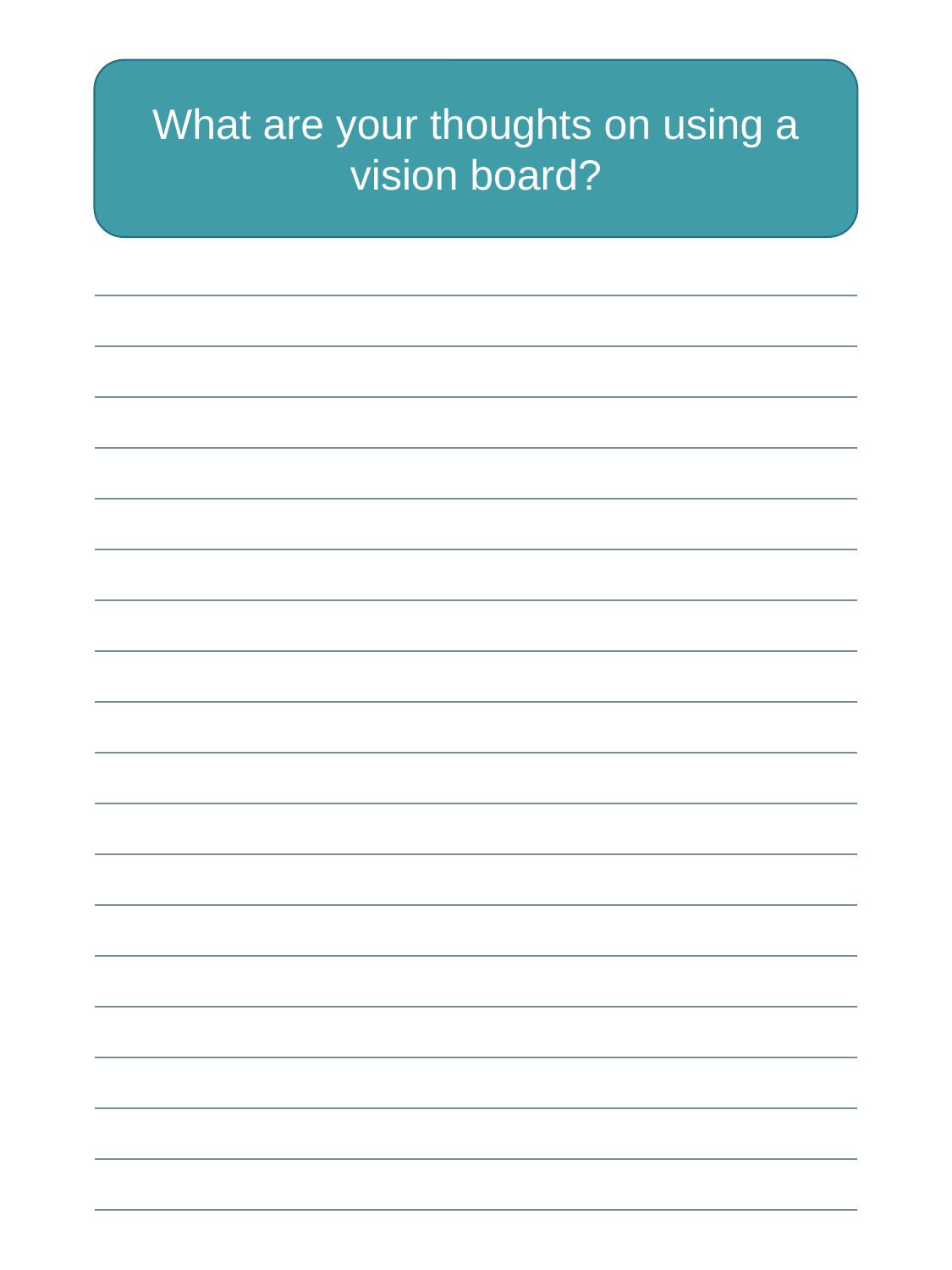

What are your thoughts on using a vision board?
|  |
| --- |
|  |
|  |
|  |
|  |
|  |
|  |
|  |
|  |
|  |
|  |
|  |
|  |
|  |
|  |
|  |
|  |
|  |